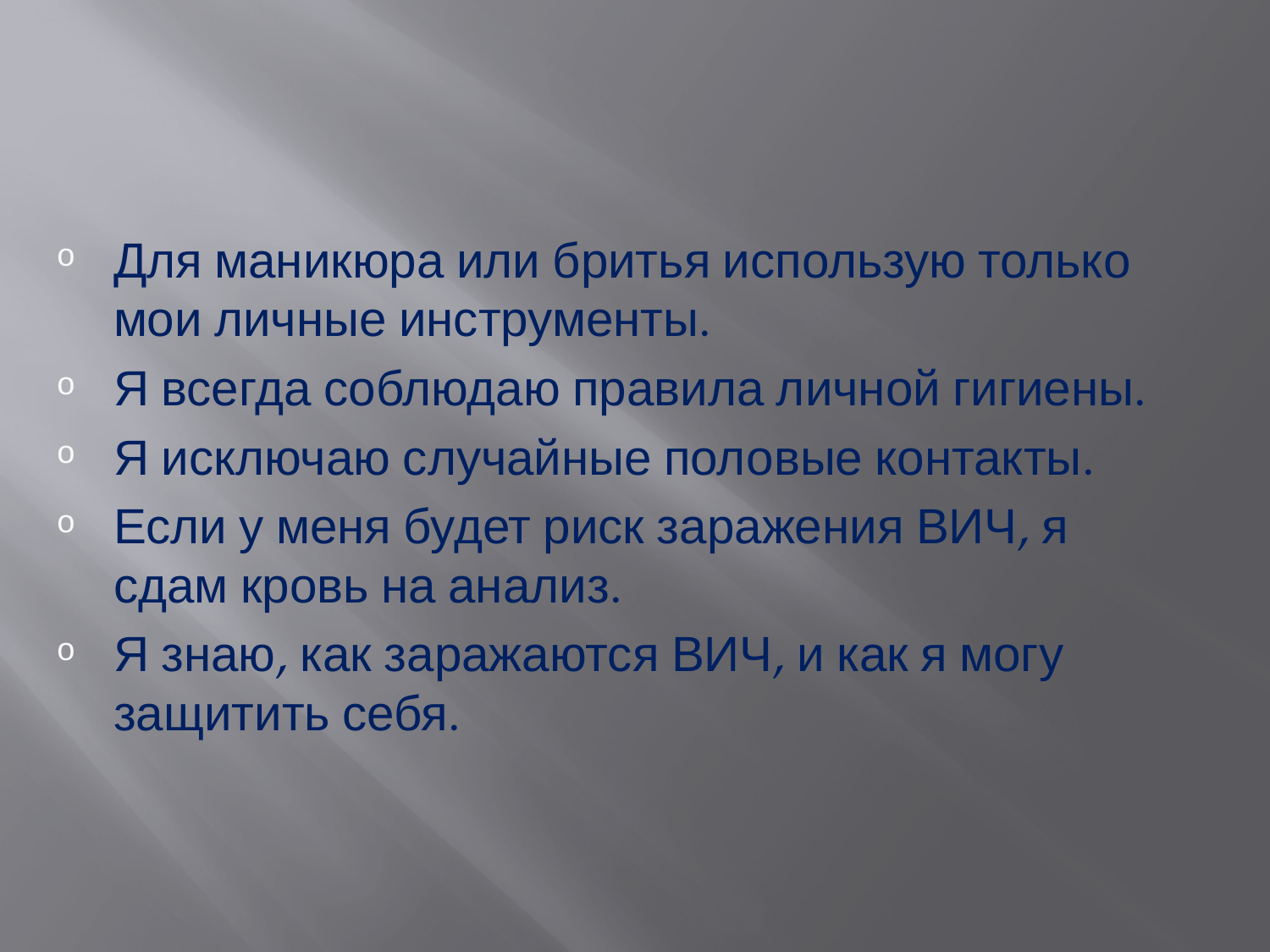

#
Для маникюра или бритья использую только мои личные инструменты.
Я всегда соблюдаю правила личной гигиены.
Я исключаю случайные половые контакты.
Если у меня будет риск заражения ВИЧ, я сдам кровь на анализ.
Я знаю, как заражаются ВИЧ, и как я могу защитить себя.